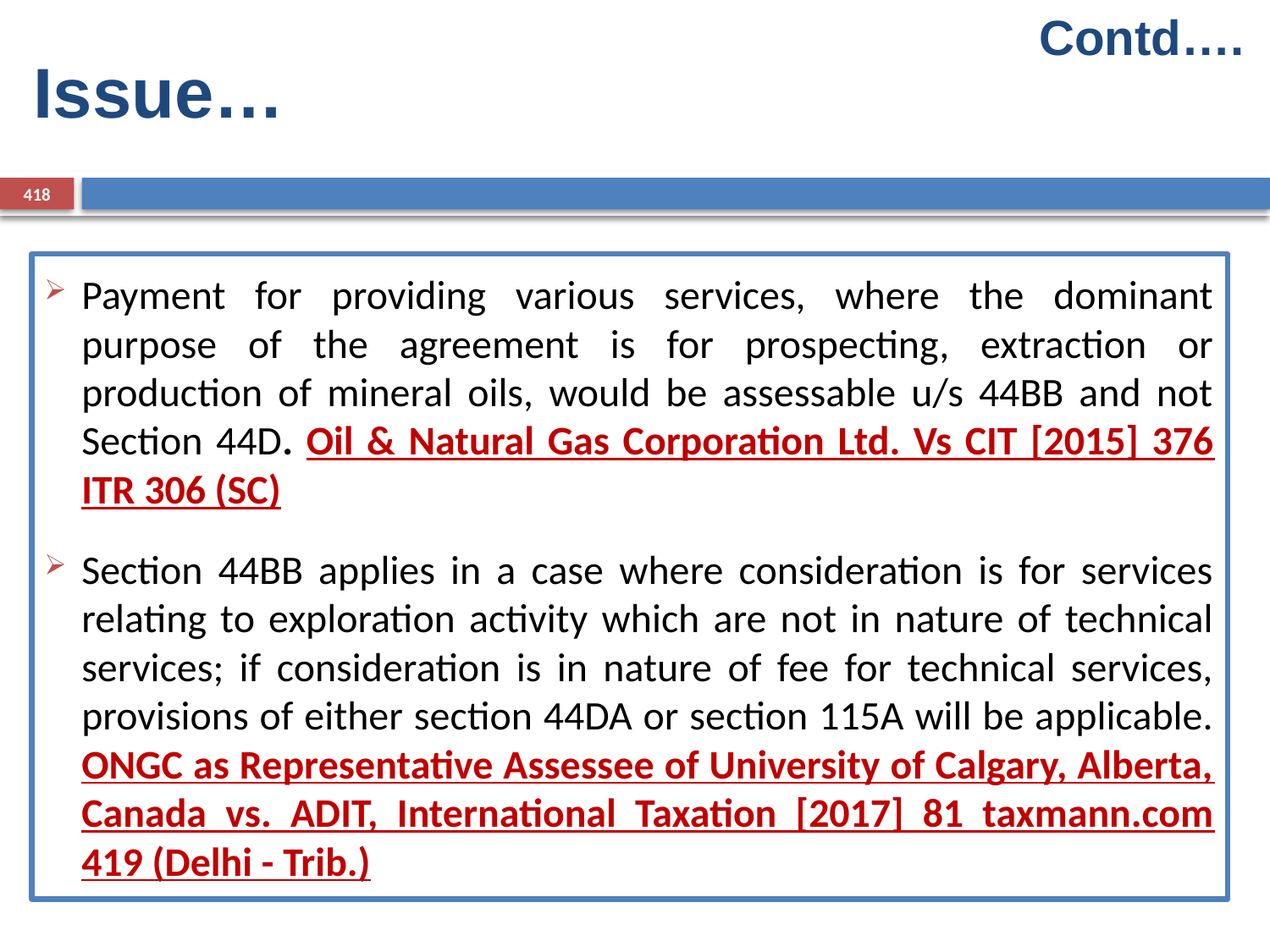

Contd….
# Issue…
418
Payment for providing various services, where the dominant purpose of the agreement is for prospecting, extraction or production of mineral oils, would be assessable u/s 44BB and not Section 44D. Oil & Natural Gas Corporation Ltd. Vs CIT [2015] 376 ITR 306 (SC)
Section 44BB applies in a case where consideration is for services relating to exploration activity which are not in nature of technical services; if consideration is in nature of fee for technical services, provisions of either section 44DA or section 115A will be applicable. ONGC as Representative Assessee of University of Calgary, Alberta, Canada vs. ADIT, International Taxation [2017] 81 taxmann.com 419 (Delhi - Trib.)